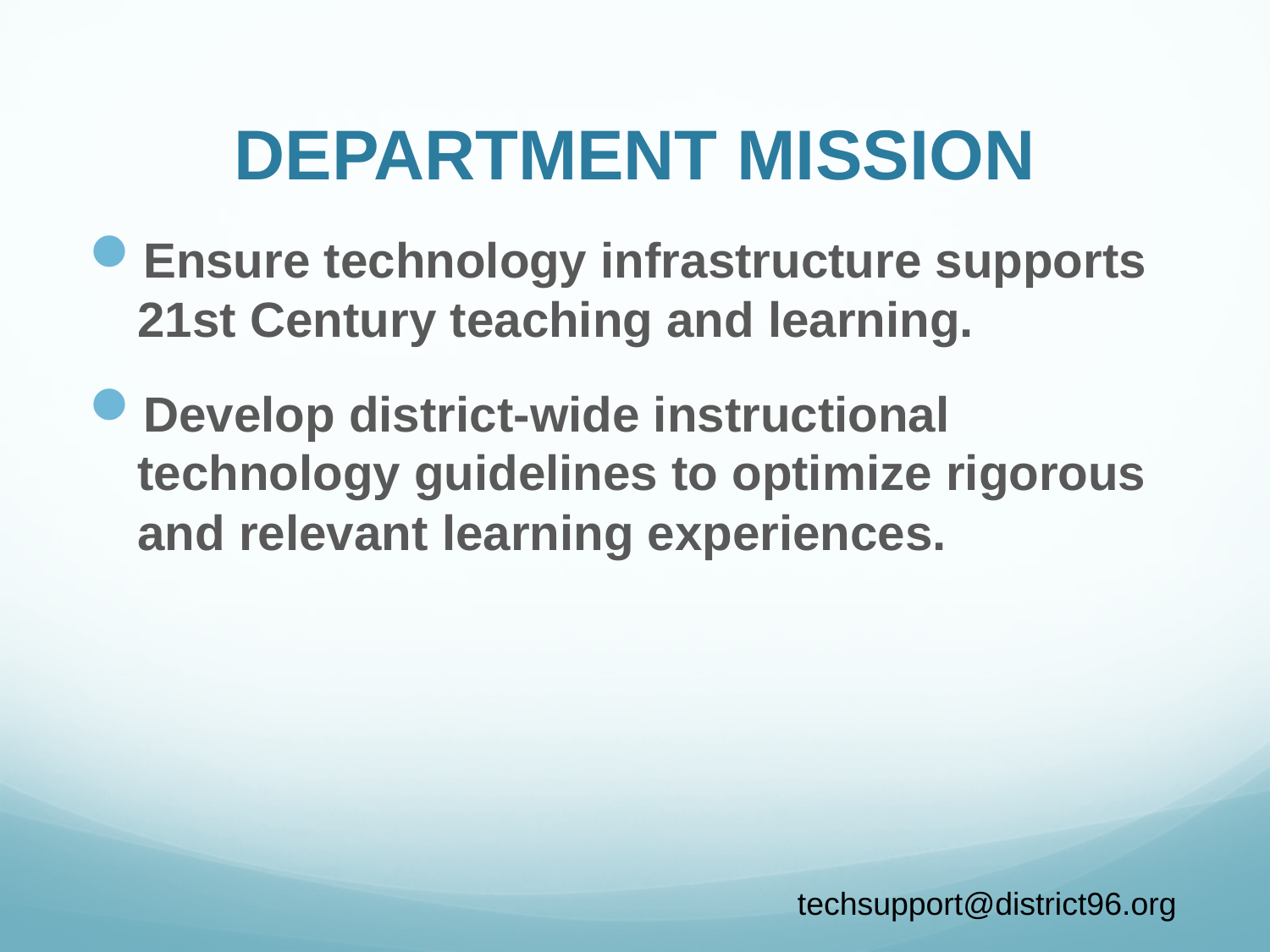

# Department Mission
Ensure technology infrastructure supports 21st Century teaching and learning.
Develop district-wide instructional technology guidelines to optimize rigorous and relevant learning experiences.

techsupport@district96.org